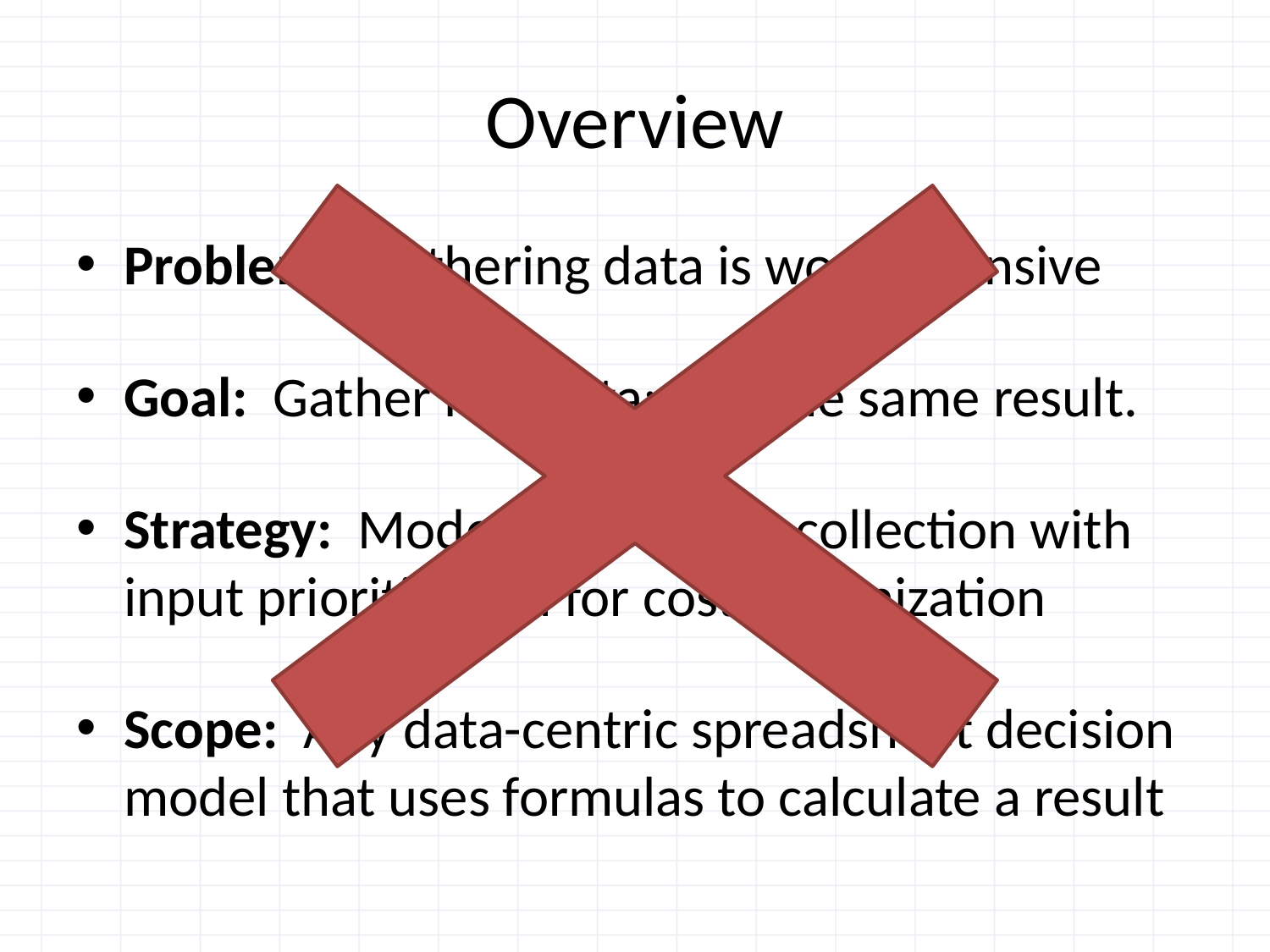

# Overview
Problem:  Gathering data is work-intensive
Goal:  Gather less data;  get the same result.
Strategy:  Model-driven data collection with input prioritization for cost minimization
Scope:  Any data-centric spreadsheet decision model that uses formulas to calculate a result